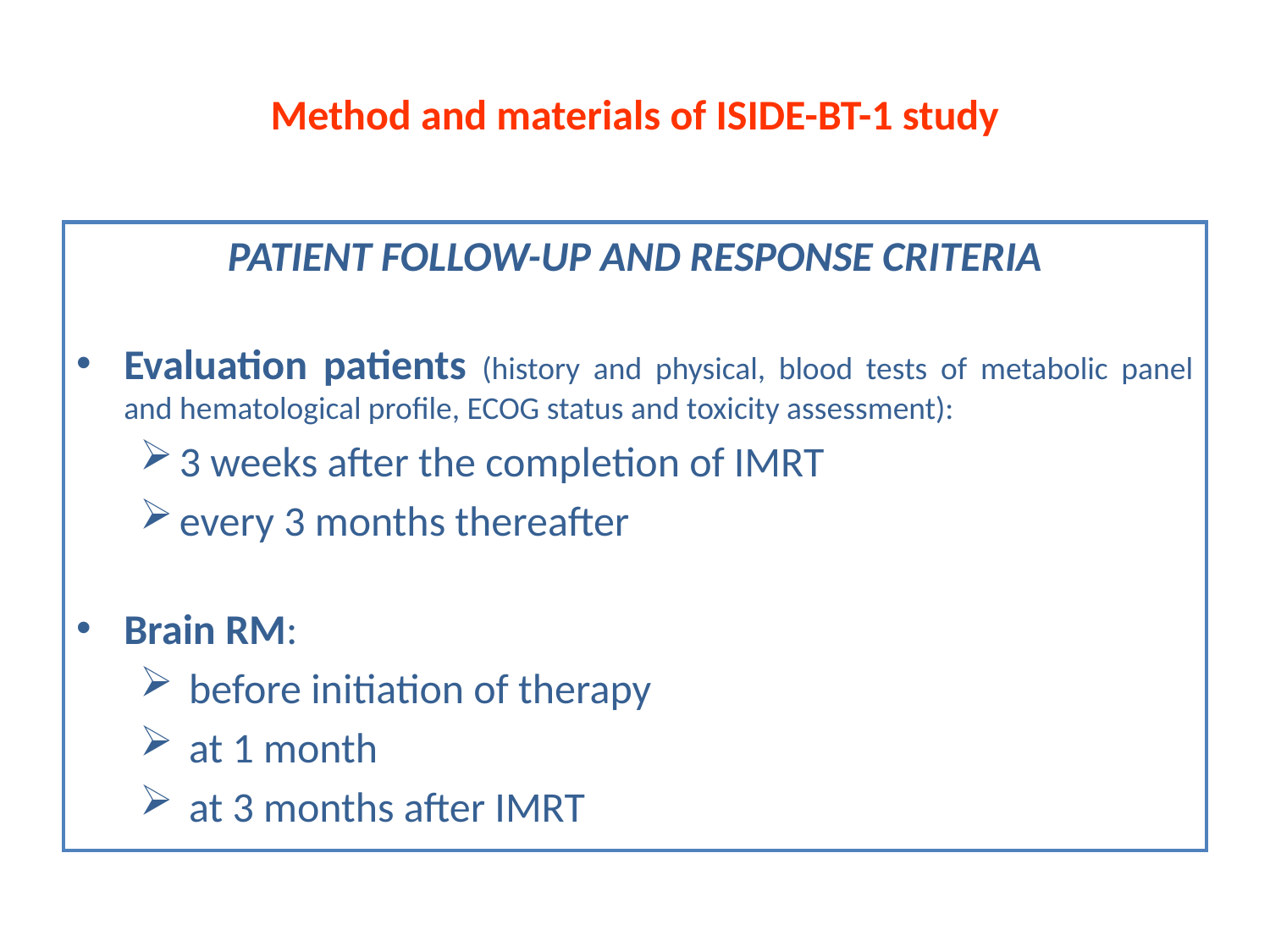

# Method and materials of ISIDE-BT-1 study
PATIENT FOLLOW-UP AND RESPONSE CRITERIA

Evaluation patients (history and physical, blood tests of metabolic panel and hematological profile, ECOG status and toxicity assessment):
3 weeks after the completion of IMRT
every 3 months thereafter

Brain RM:
 before initiation of therapy
 at 1 month
 at 3 months after IMRT